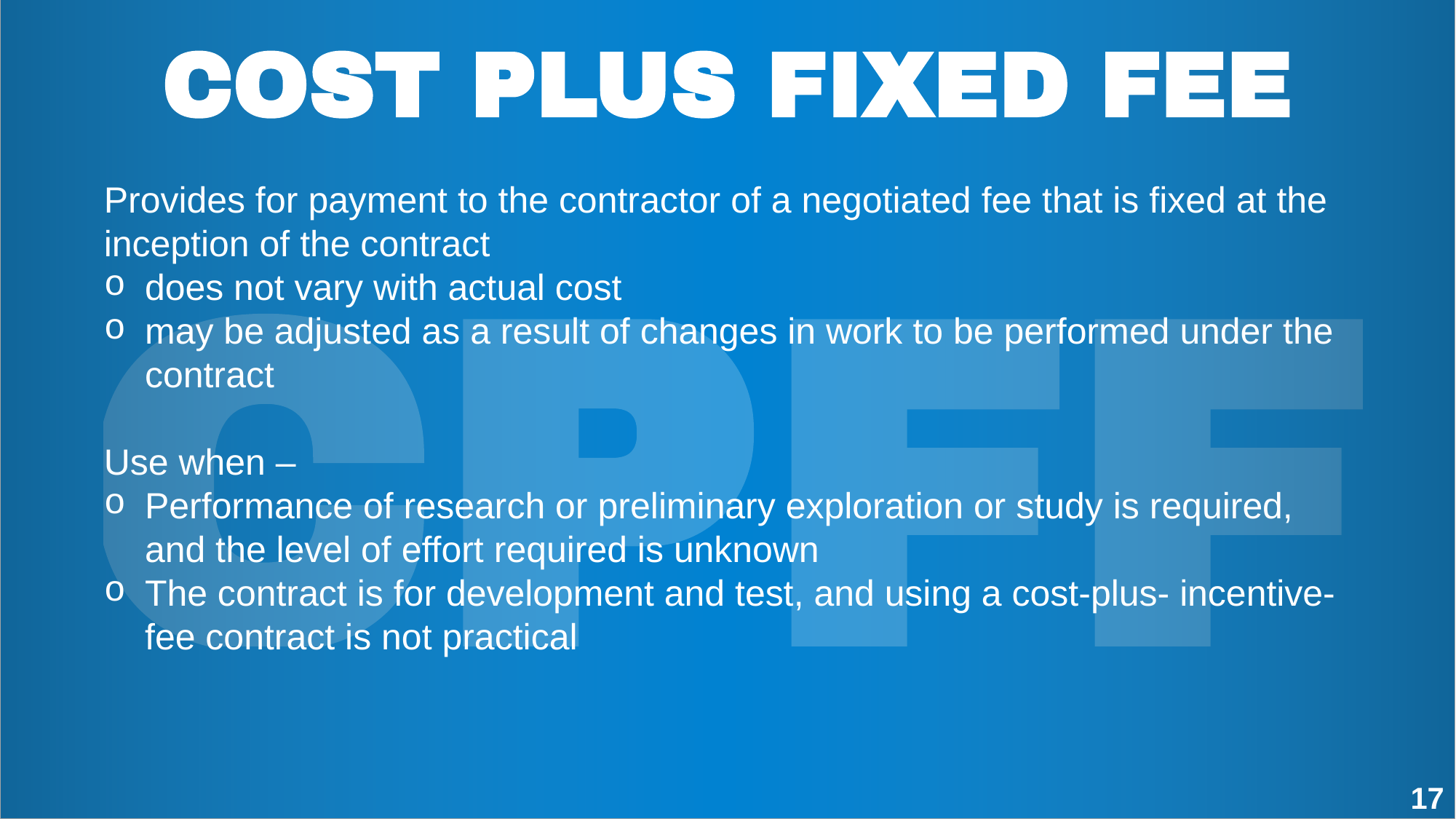

COST PLUS FIXED FEE
Provides for payment to the contractor of a negotiated fee that is fixed at the inception of the contract
does not vary with actual cost
may be adjusted as a result of changes in work to be performed under the contract
Use when –
Performance of research or preliminary exploration or study is required, and the level of effort required is unknown
The contract is for development and test, and using a cost-plus- incentive-fee contract is not practical
CPFF
17